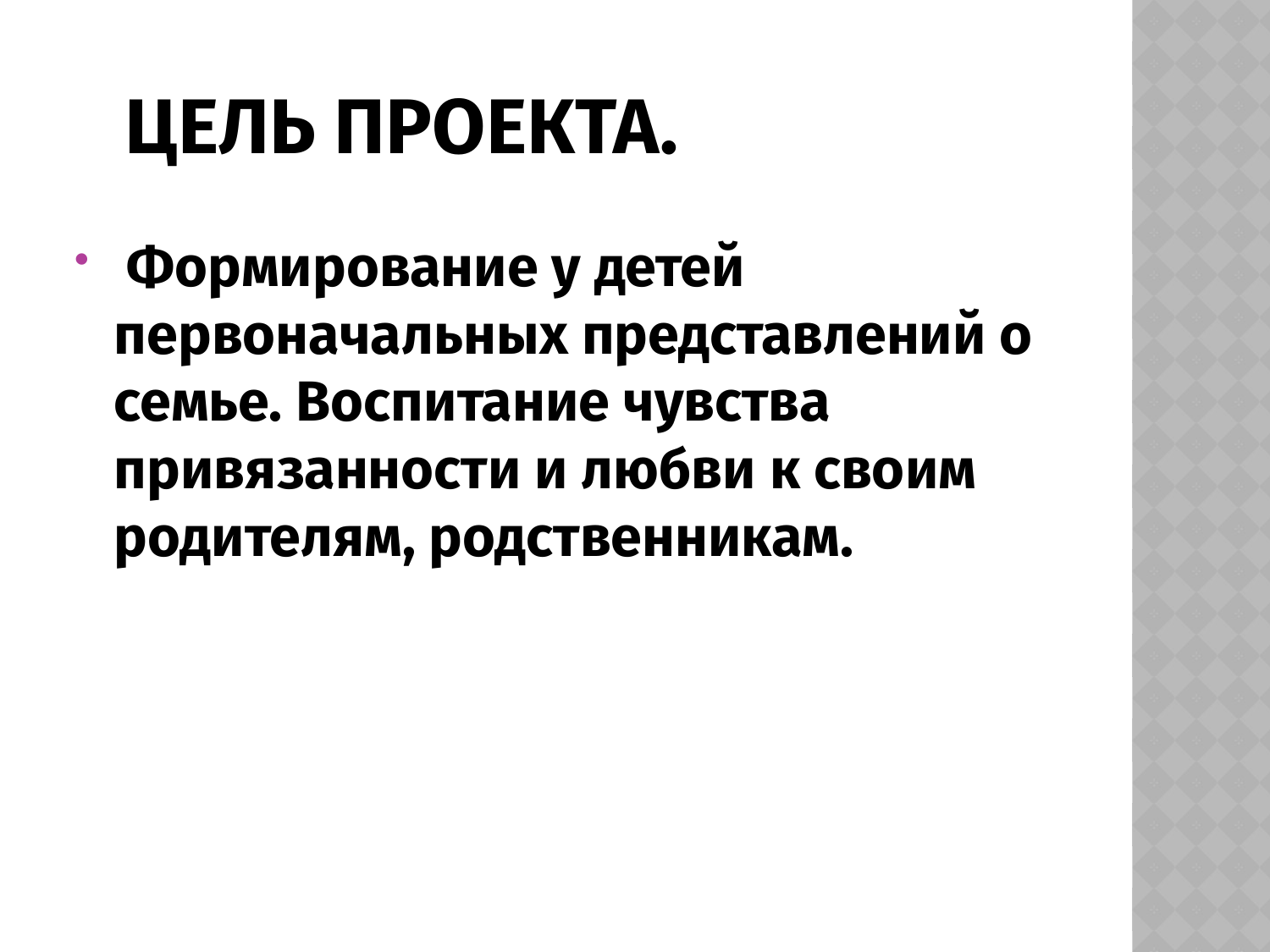

# Цель проекта.
 Формирование у детей первоначальных представлений о семье. Воспитание чувства привязанности и любви к своим родителям, родственникам.